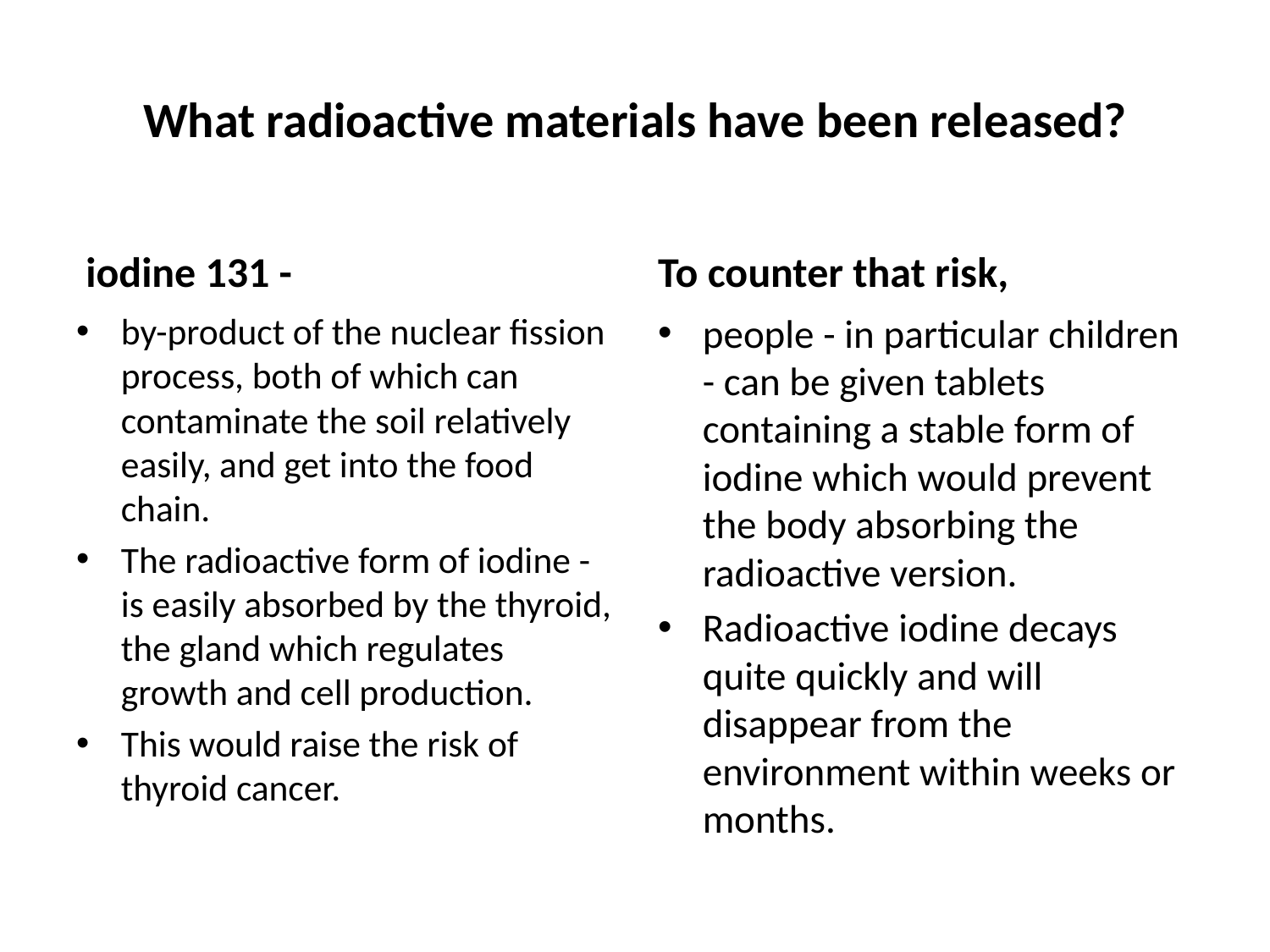

# What radioactive materials have been released?
 iodine 131 -
To counter that risk,
by-product of the nuclear fission process, both of which can contaminate the soil relatively easily, and get into the food chain.
The radioactive form of iodine - is easily absorbed by the thyroid, the gland which regulates growth and cell production.
This would raise the risk of thyroid cancer.

people - in particular children - can be given tablets containing a stable form of iodine which would prevent the body absorbing the radioactive version.
Radioactive iodine decays quite quickly and will disappear from the environment within weeks or months.